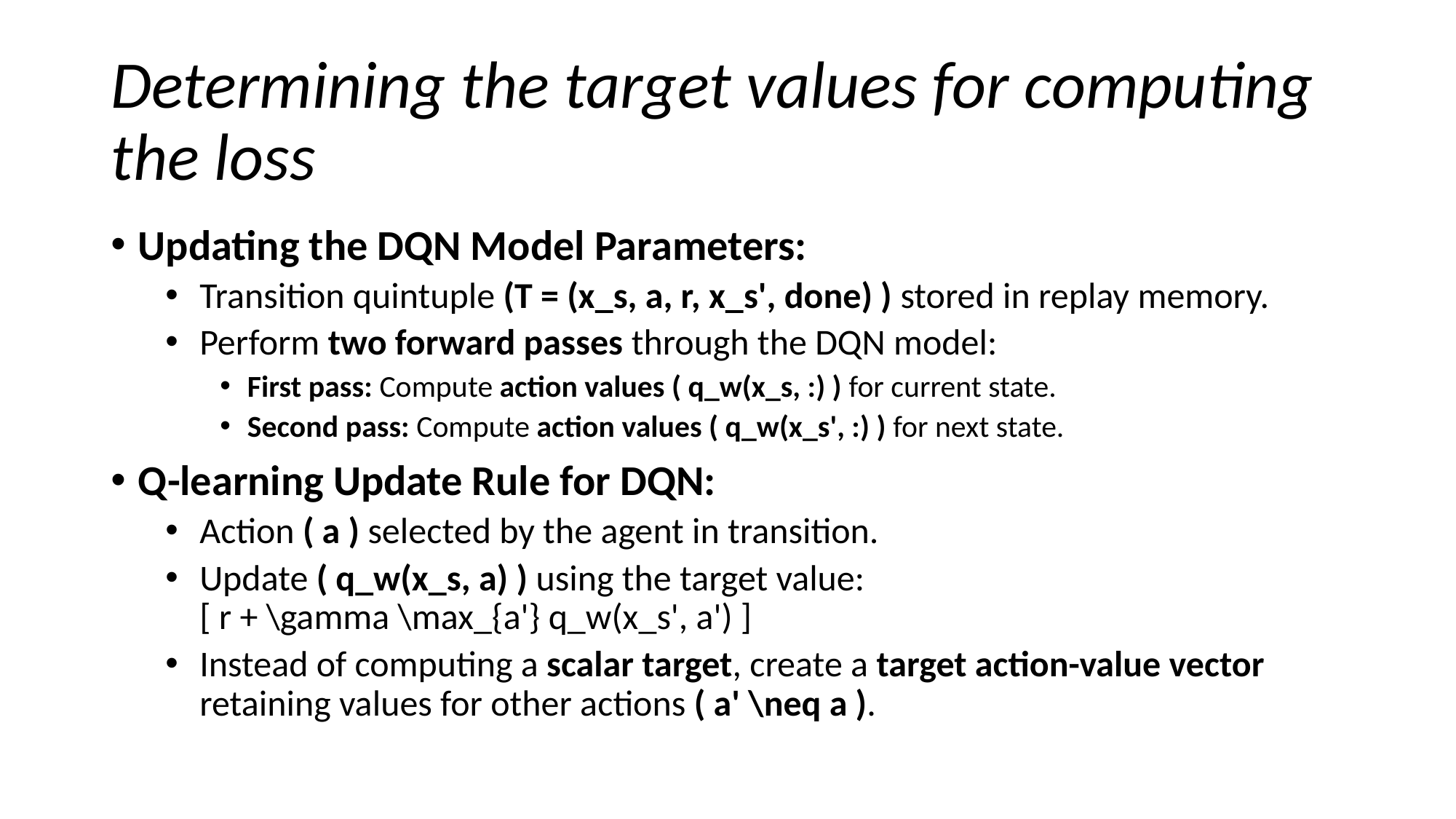

# Determining the target values for computing the loss
Updating the DQN Model Parameters:
Transition quintuple (T = (x_s, a, r, x_s', done) ) stored in replay memory.
Perform two forward passes through the DQN model:
First pass: Compute action values ( q_w(x_s, :) ) for current state.
Second pass: Compute action values ( q_w(x_s', :) ) for next state.
Q-learning Update Rule for DQN:
Action ( a ) selected by the agent in transition.
Update ( q_w(x_s, a) ) using the target value:
[ r + \gamma \max_{a'} q_w(x_s', a') ]
Instead of computing a scalar target, create a target action-value vector retaining values for other actions ( a' \neq a ).